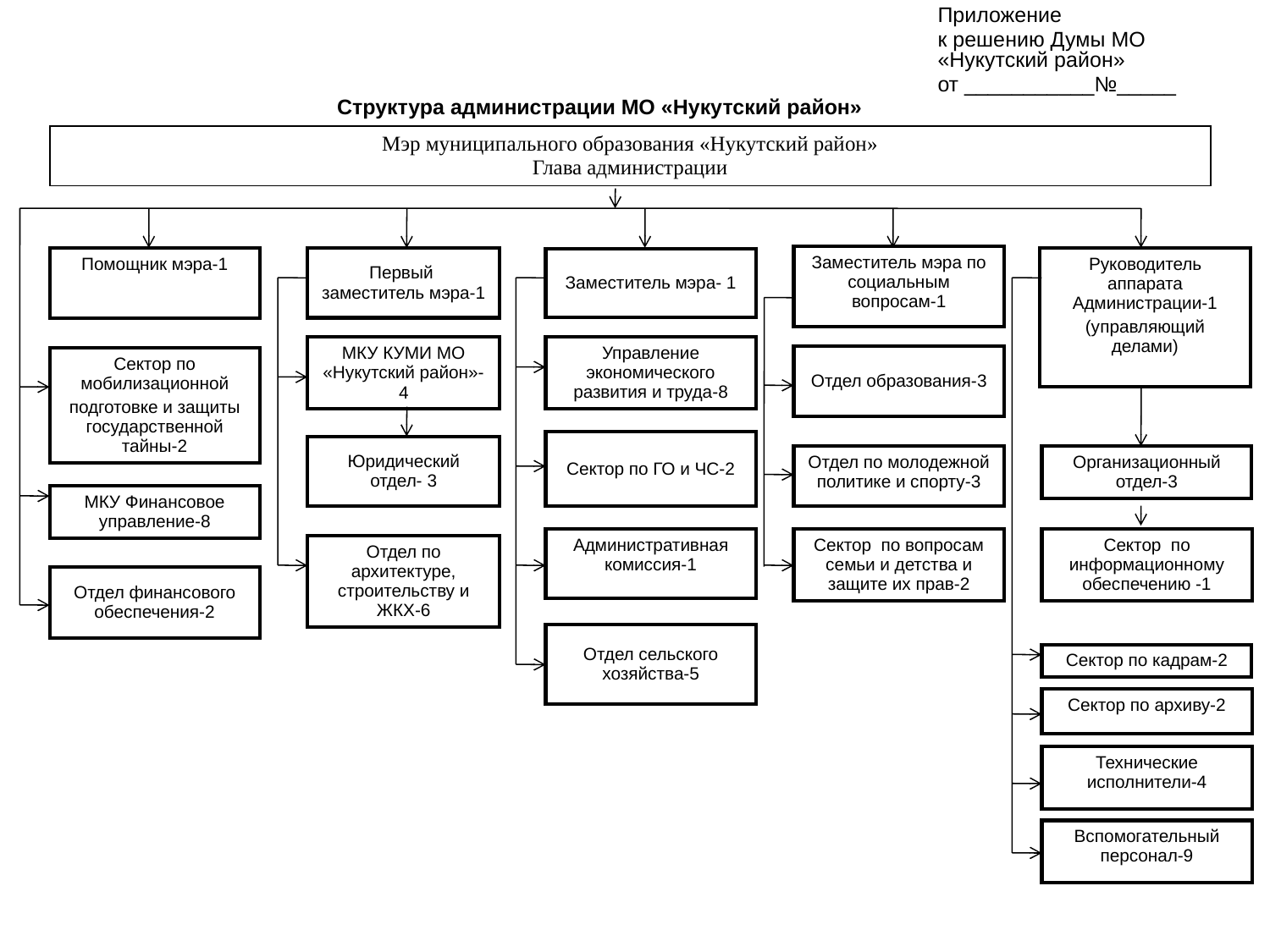

Приложение
к решению Думы МО «Нукутский район»
от ___________№_____
# Структура администрации МО «Нукутский район»
| Мэр муниципального образования «Нукутский район» Глава администрации |
| --- |

| Заместитель мэра по социальным вопросам-1 |
| --- |
| Помощник мэра-1 |
| --- |
| Первый заместитель мэра-1 |
| --- |
| Руководитель аппарата Администрации-1 (управляющий делами) |
| --- |
| Заместитель мэра- 1 |
| --- |
| Управление экономического развития и труда-8 |
| --- |
| МКУ КУМИ МО «Нукутский район»-4 |
| --- |
| Отдел образования-3 |
| --- |
| Сектор по мобилизационной подготовке и защиты государственной тайны-2 |
| --- |
| Сектор по ГО и ЧС-2 |
| --- |
| Юридический отдел- 3 |
| --- |
| Отдел по молодежной политике и спорту-3 |
| --- |
| Организационный отдел-3 |
| --- |
| МКУ Финансовое управление-8 |
| --- |
| Административная комиссия-1 |
| --- |
| Сектор по вопросам семьи и детства и защите их прав-2 |
| --- |
| Сектор по информационному обеспечению -1 |
| --- |
| Отдел по архитектуре, строительству и ЖКХ-6 |
| --- |
| Отдел финансового обеспечения-2 |
| --- |
| Отдел сельского хозяйства-5 |
| --- |
| Сектор по кадрам-2 |
| --- |
| Сектор по архиву-2 |
| --- |
| Технические исполнители-4 |
| --- |
| Вспомогательный персонал-9 |
| --- |